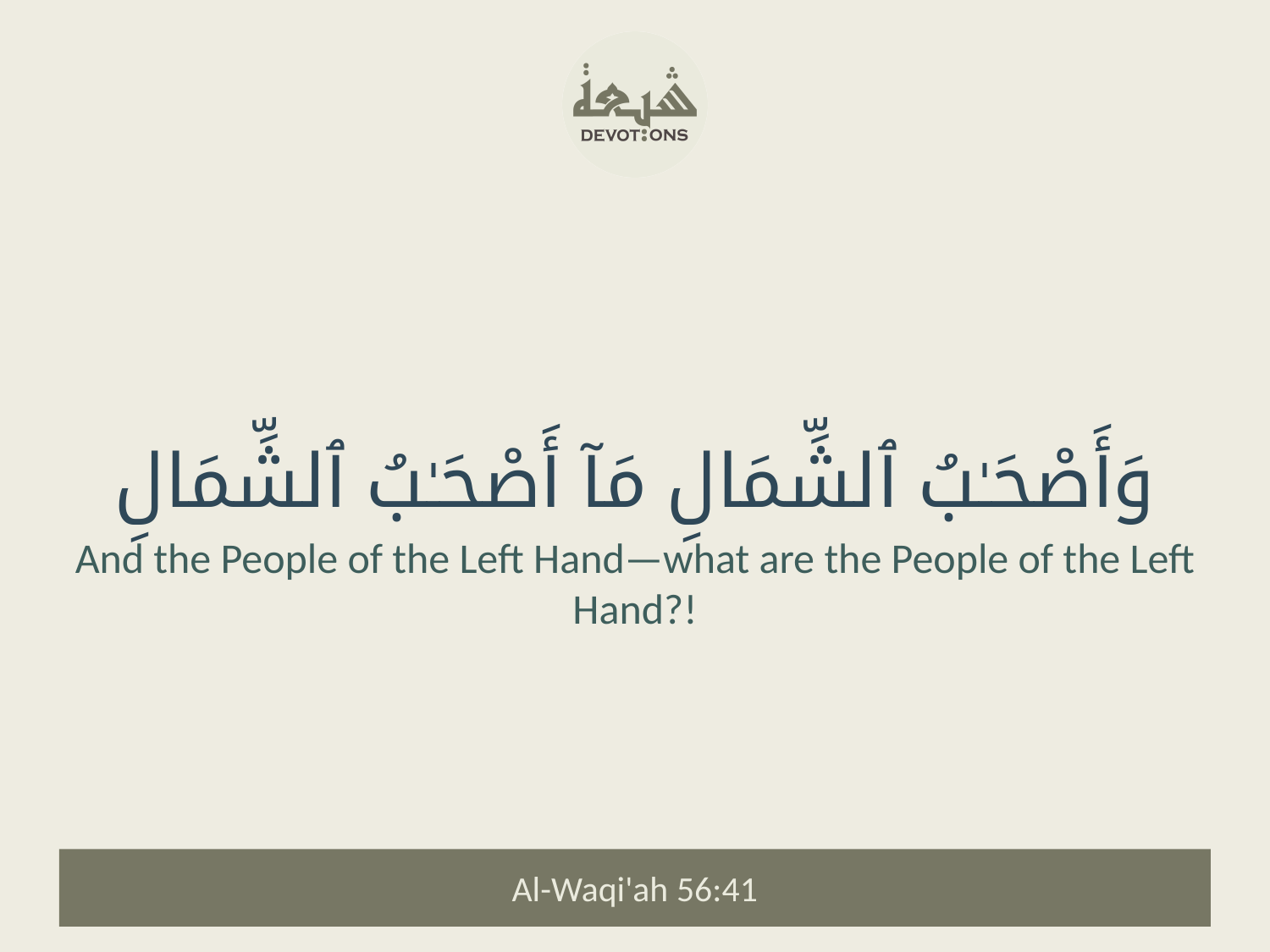

وَأَصْحَـٰبُ ٱلشِّمَالِ مَآ أَصْحَـٰبُ ٱلشِّمَالِ
And the People of the Left Hand—what are the People of the Left Hand?!
Al-Waqi'ah 56:41